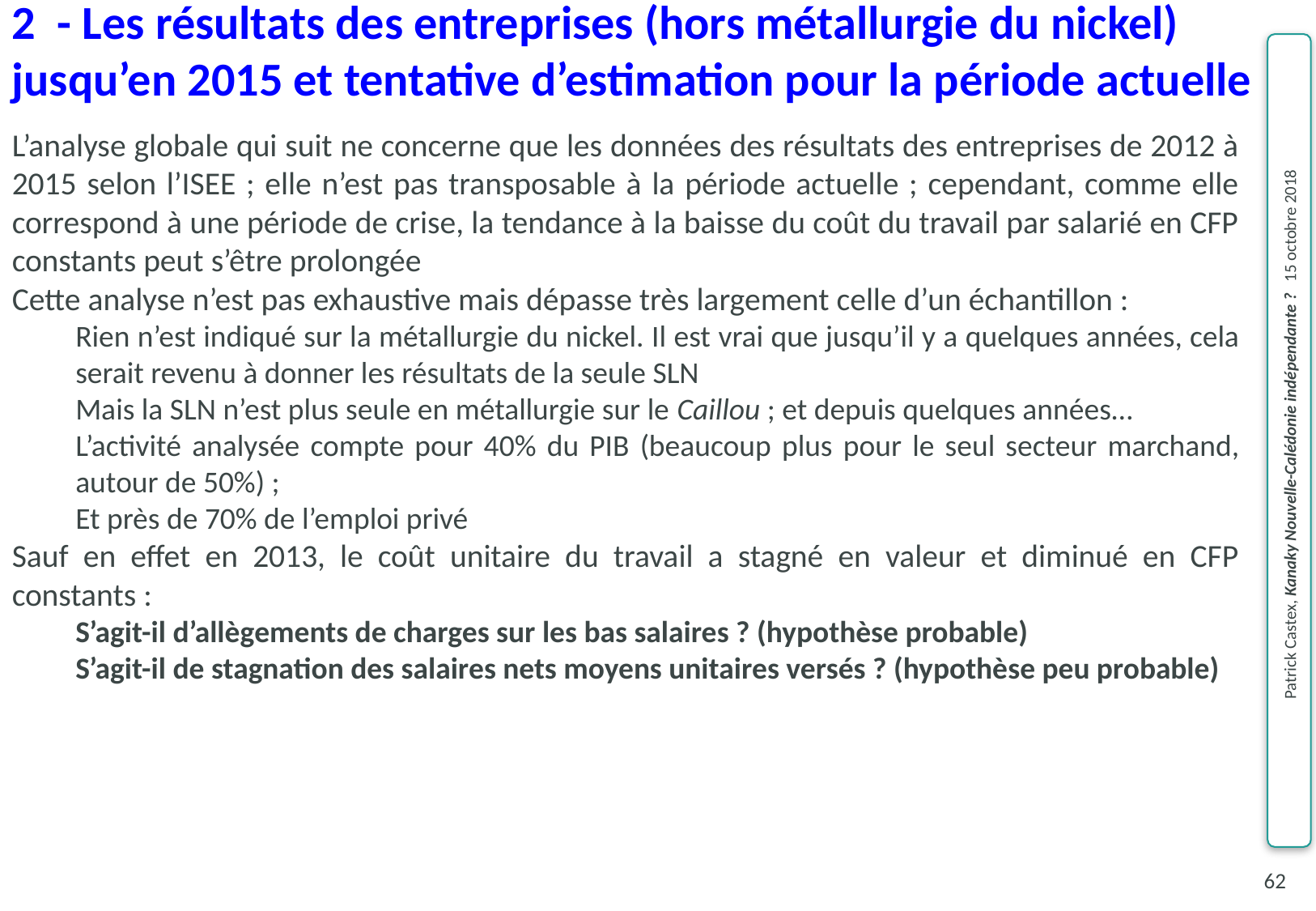

2  - Les résultats des entreprises (hors métallurgie du nickel) jusqu’en 2015 et tentative d’estimation pour la période actuelle
L’analyse globale qui suit ne concerne que les données des résultats des entreprises de 2012 à 2015 selon l’ISEE ; elle n’est pas transposable à la période actuelle ; cependant, comme elle correspond à une période de crise, la tendance à la baisse du coût du travail par salarié en CFP constants peut s’être prolongée
Cette analyse n’est pas exhaustive mais dépasse très largement celle d’un échantillon :
Rien n’est indiqué sur la métallurgie du nickel. Il est vrai que jusqu’il y a quelques années, cela serait revenu à donner les résultats de la seule SLN
Mais la SLN n’est plus seule en métallurgie sur le Caillou ; et depuis quelques années…
L’activité analysée compte pour 40% du PIB (beaucoup plus pour le seul secteur marchand, autour de 50%) ;
Et près de 70% de l’emploi privé
Sauf en effet en 2013, le coût unitaire du travail a stagné en valeur et diminué en CFP constants :
S’agit-il d’allègements de charges sur les bas salaires ? (hypothèse probable)
S’agit-il de stagnation des salaires nets moyens unitaires versés ? (hypothèse peu probable)